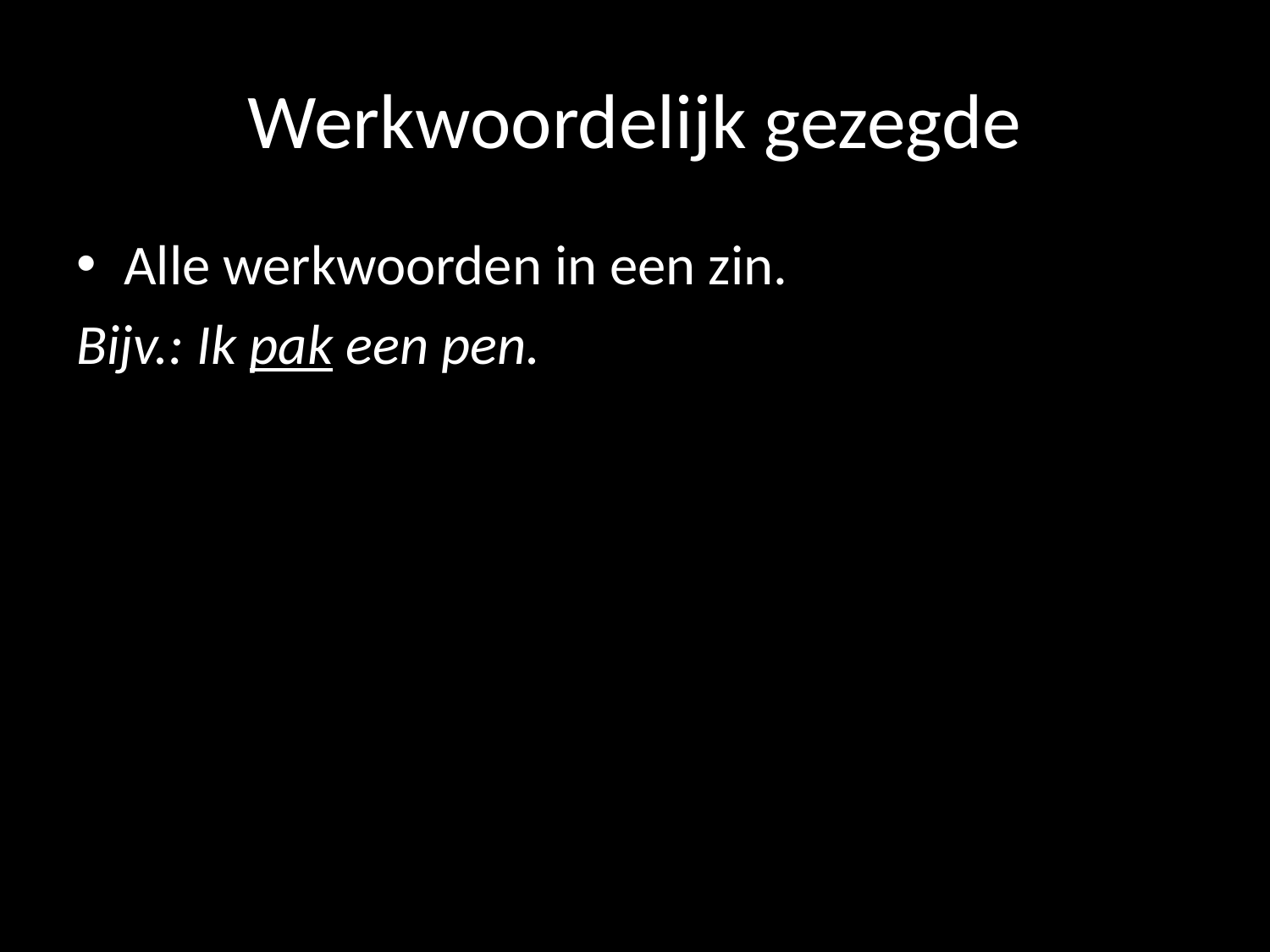

# Werkwoordelijk gezegde
Alle werkwoorden in een zin.
Bijv.: Ik pak een pen.